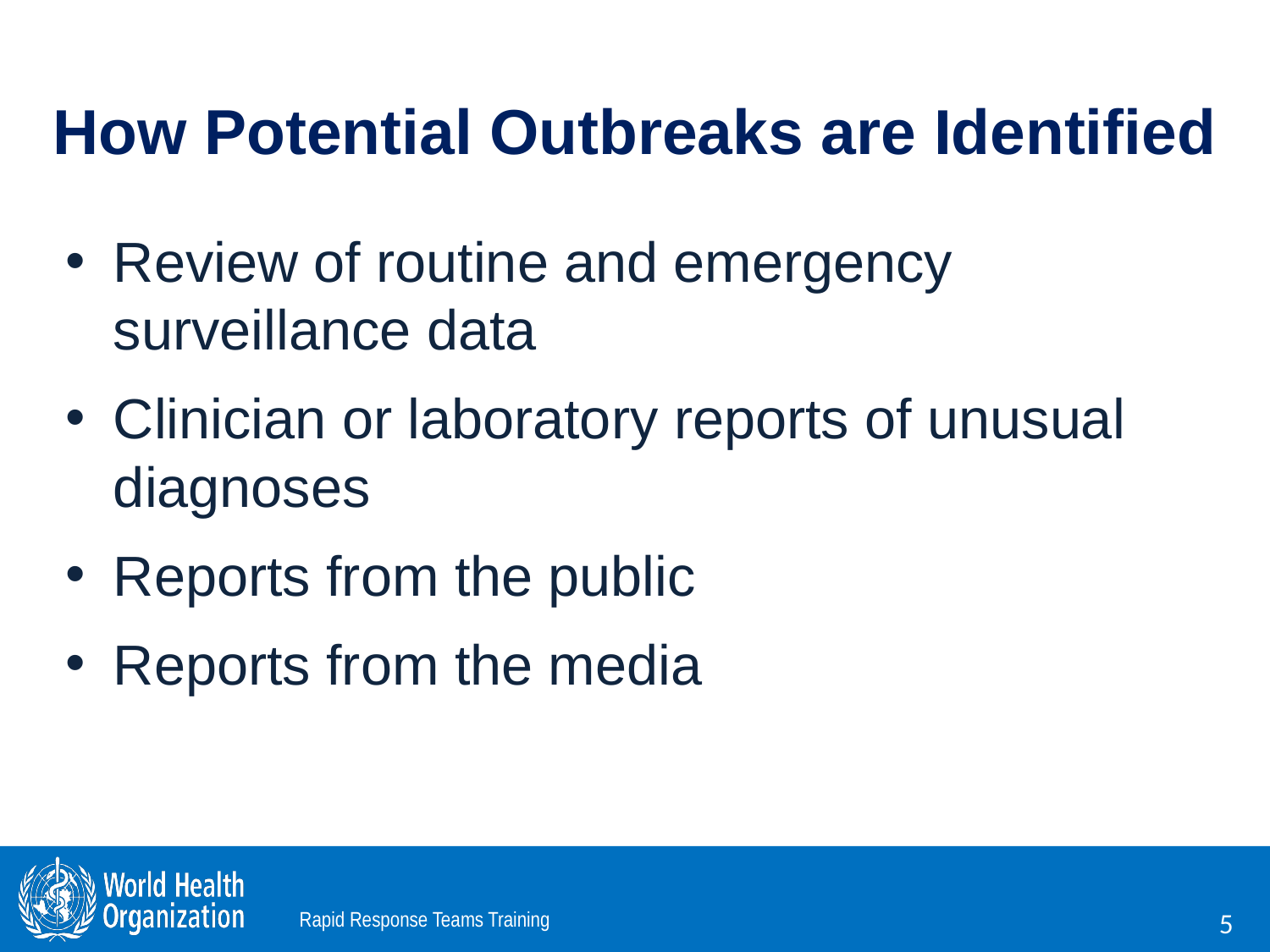

How Potential Outbreaks are Identified
Review of routine and emergency surveillance data
Clinician or laboratory reports of unusual diagnoses
Reports from the public
Reports from the media